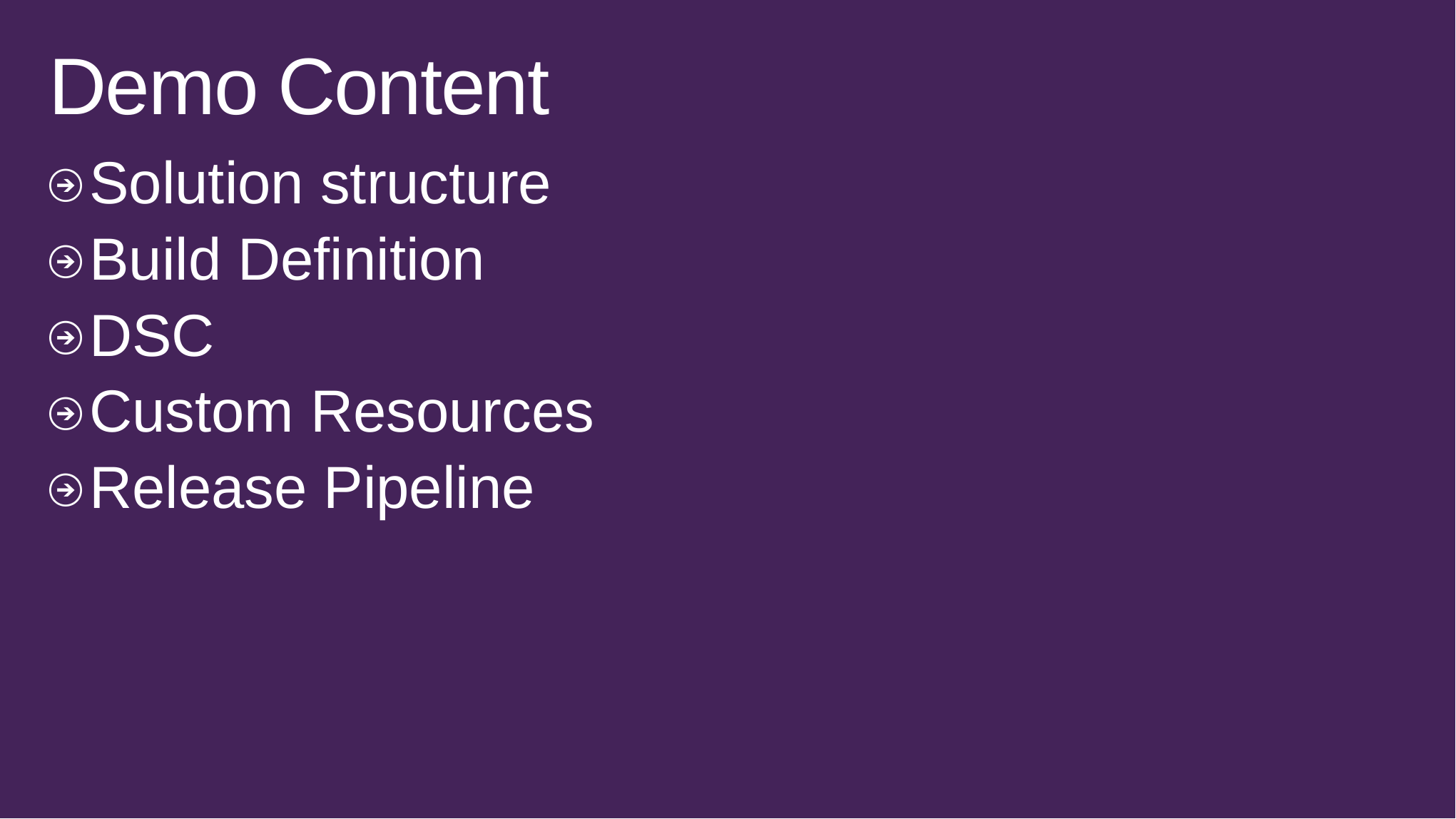

# Demo Content
Solution structure
Build Definition
DSC
Custom Resources
Release Pipeline